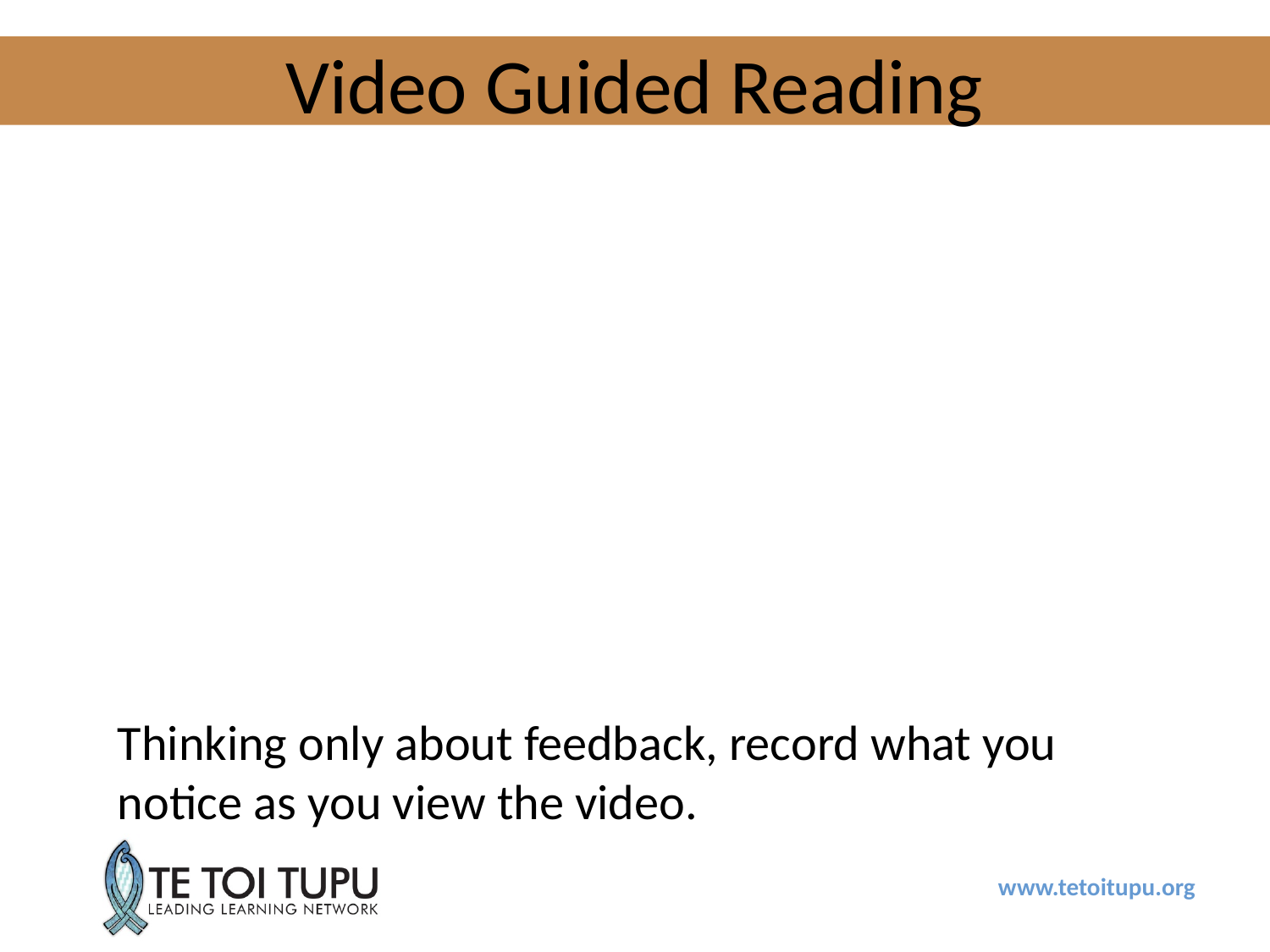

Thinking only about feedback, record what you notice as you view the video.
# Video Guided Reading